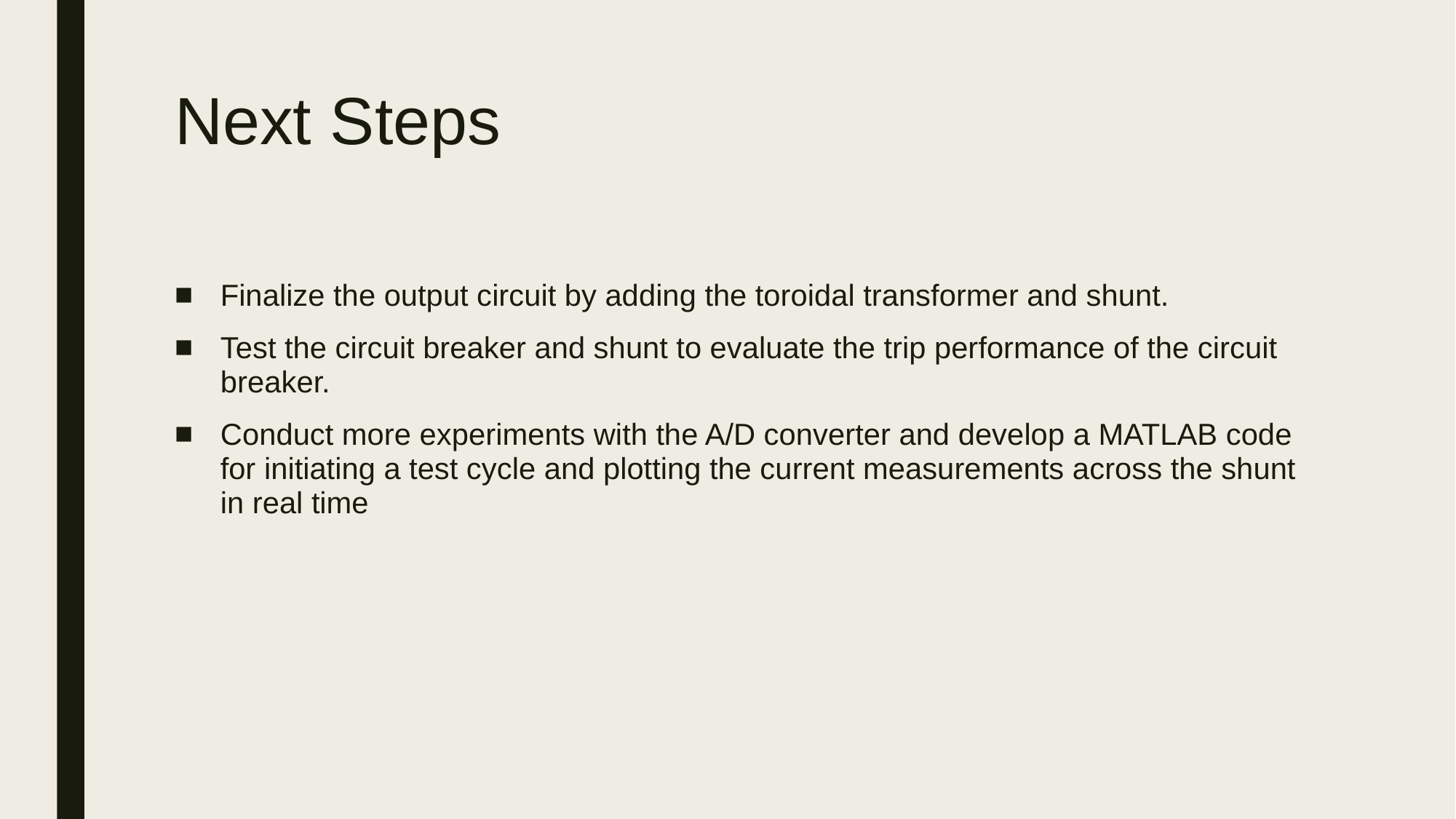

# Next Steps
Finalize the output circuit by adding the toroidal transformer and shunt.
Test the circuit breaker and shunt to evaluate the trip performance of the circuit breaker.
Conduct more experiments with the A/D converter and develop a MATLAB code for initiating a test cycle and plotting the current measurements across the shunt in real time